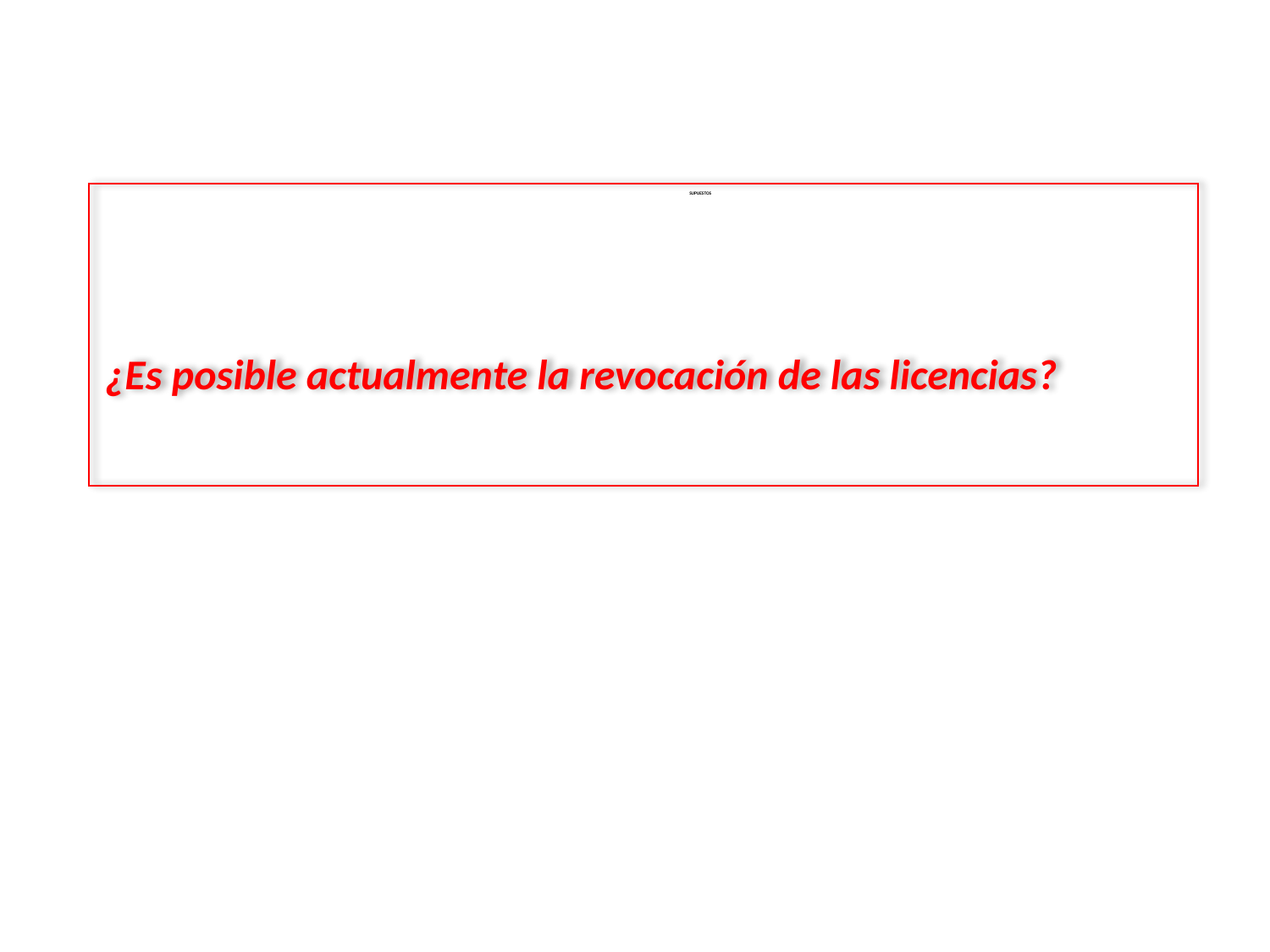

¿Es posible actualmente la revocación de las licencias?

# SUPUESTOS